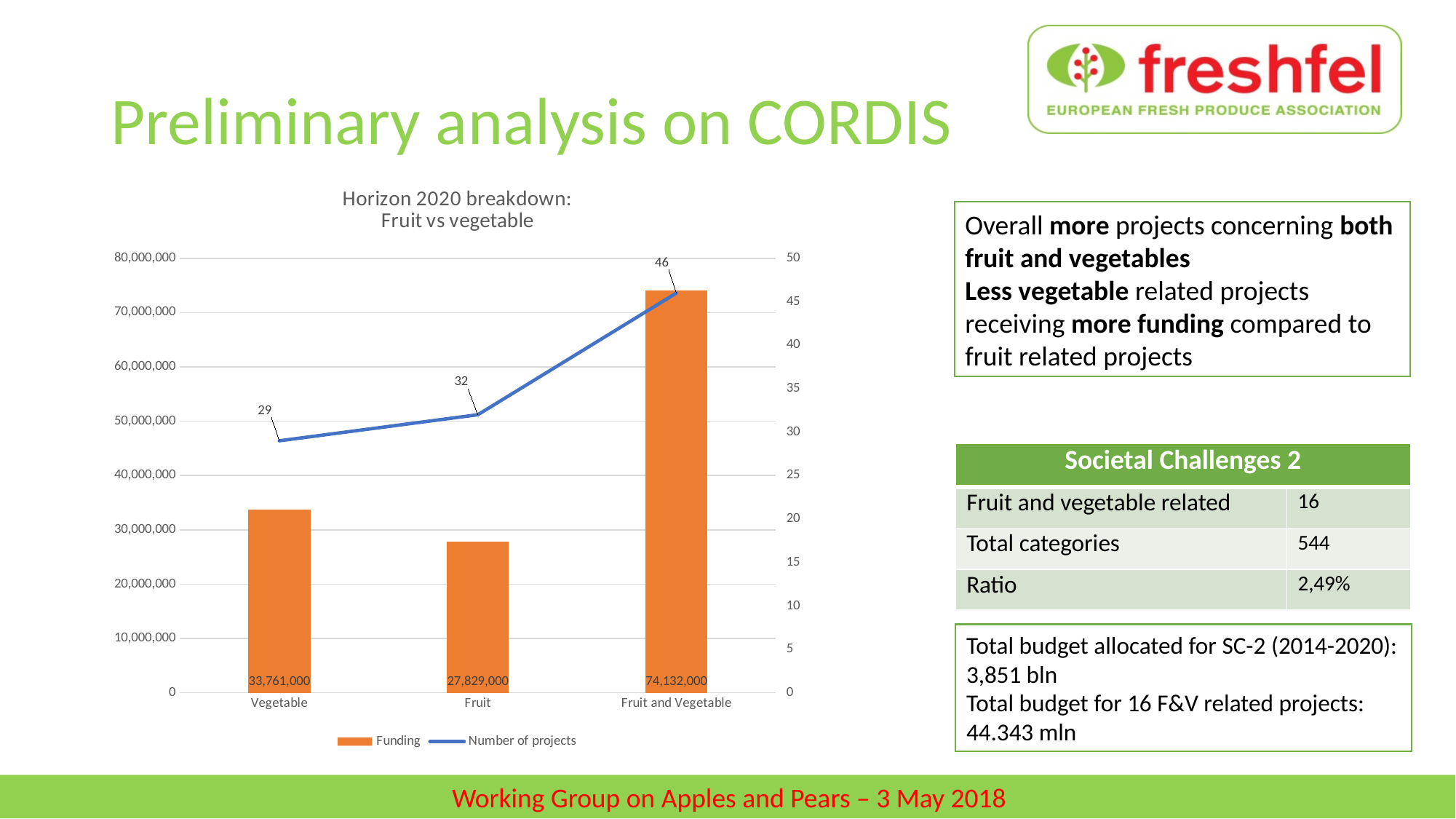

# Preliminary analysis on CORDIS

### Chart: Horizon 2020 breakdown:
Fruit vs vegetable

| Category | Funding | Number of projects |
|---|---|---|
| Vegetable | 33761000.0 | 29.0 |
| Fruit | 27829000.0 | 32.0 |
| Fruit and Vegetable | 74132000.0 | 46.0 |
Overall more projects concerning both fruit and vegetables
Less vegetable related projects receiving more funding compared to fruit related projects
| Societal Challenges 2 |  |
| --- | --- |
| Fruit and vegetable related | 16 |
| Total categories | 544 |
| Ratio | 2,49% |
Total budget allocated for SC-2 (2014-2020):
3,851 bln
Total budget for 16 F&V related projects:
44.343 mln